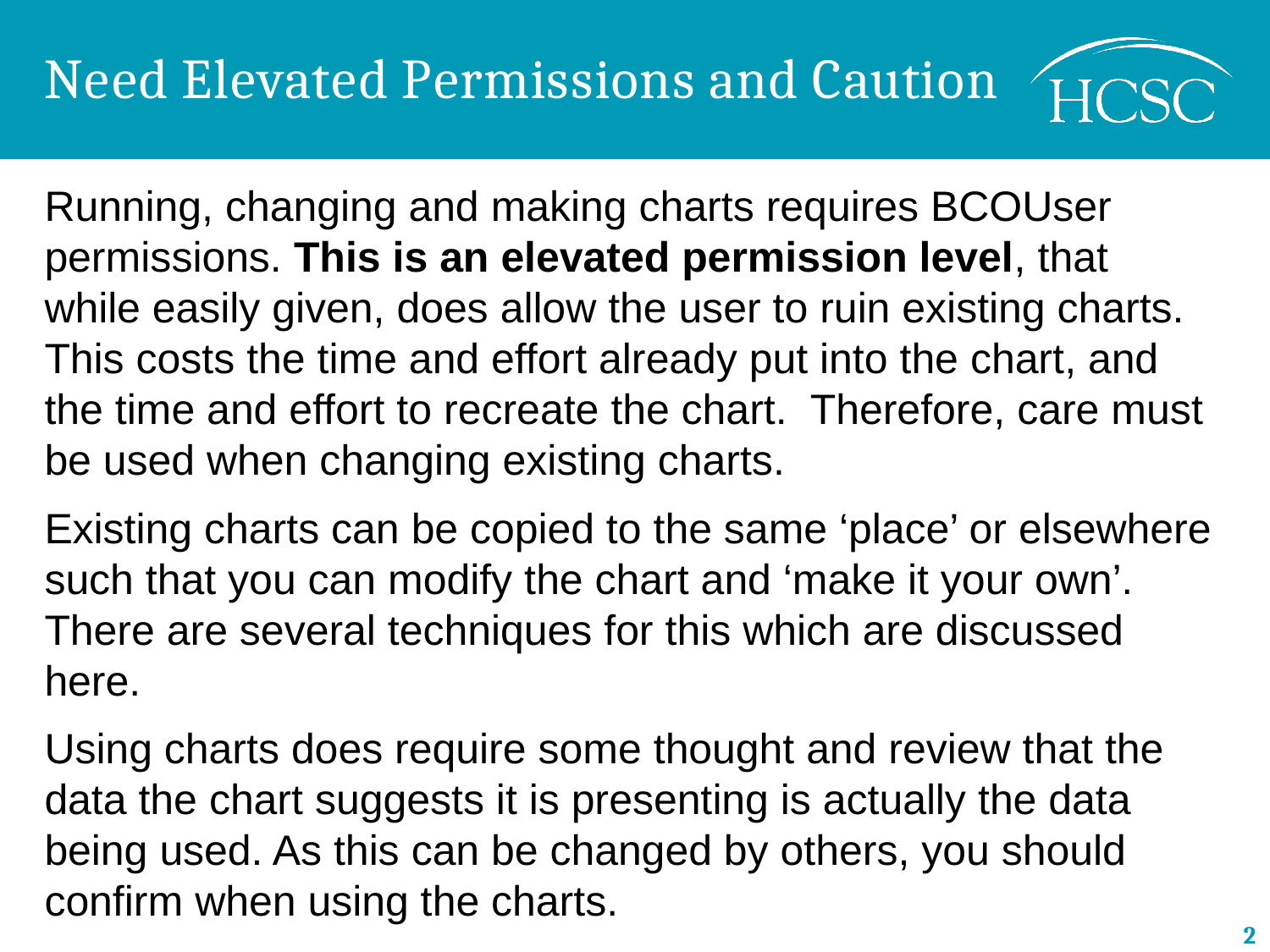

# Need Elevated Permissions and Caution
Running, changing and making charts requires BCOUser permissions. This is an elevated permission level, that while easily given, does allow the user to ruin existing charts. This costs the time and effort already put into the chart, and the time and effort to recreate the chart.  Therefore, care must be used when changing existing charts.
Existing charts can be copied to the same ‘place’ or elsewhere such that you can modify the chart and ‘make it your own’. There are several techniques for this which are discussed here.
Using charts does require some thought and review that the data the chart suggests it is presenting is actually the data being used. As this can be changed by others, you should confirm when using the charts.